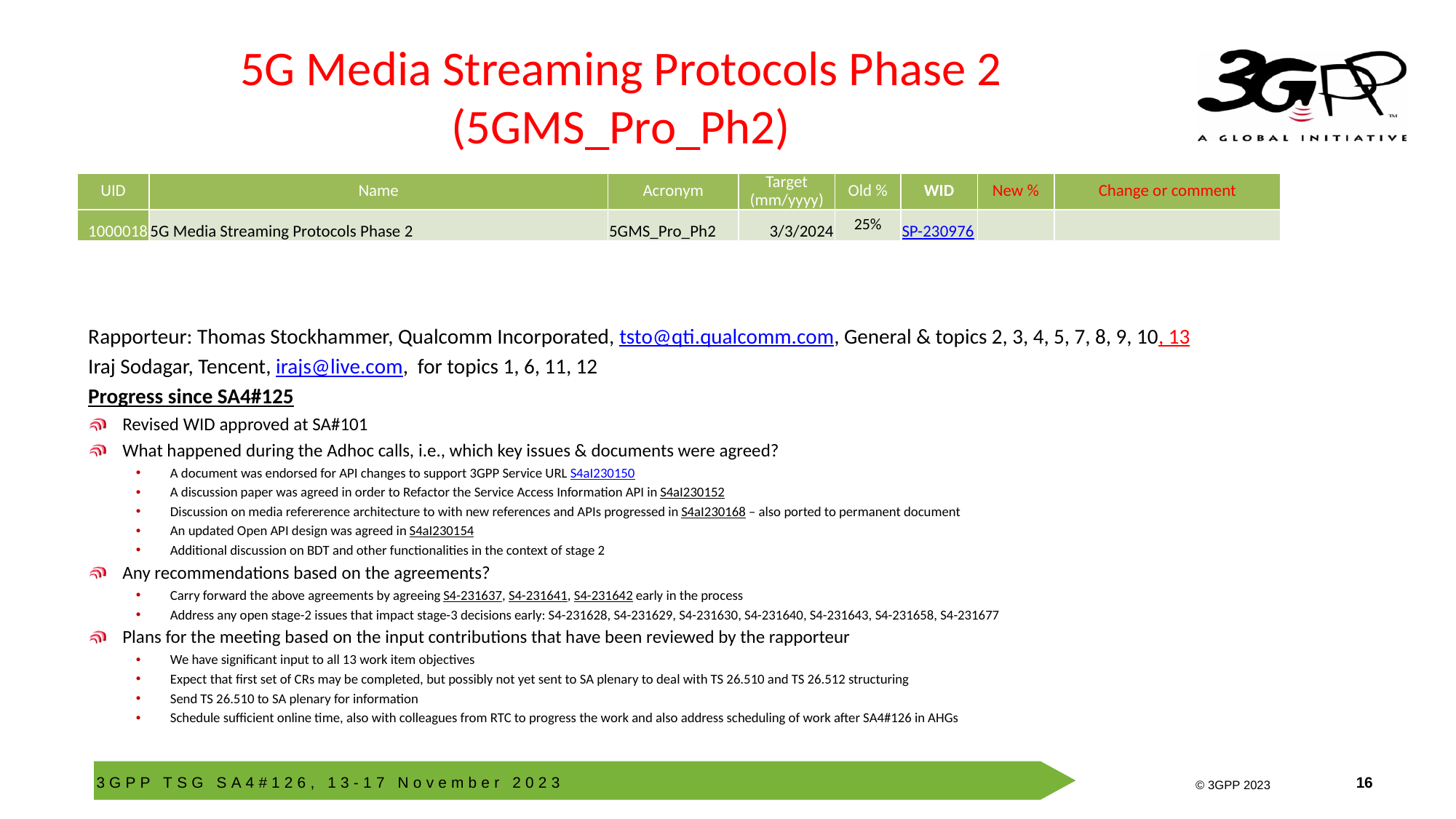

# 5G Media Streaming Protocols Phase 2 (5GMS_Pro_Ph2)
| UID | Name | Acronym | Target (mm/yyyy) | Old % | WID | New % | Change or comment |
| --- | --- | --- | --- | --- | --- | --- | --- |
| 1000018 | 5G Media Streaming Protocols Phase 2 | 5GMS\_Pro\_Ph2 | 3/3/2024 | 25% | SP-230976 |  |  |
Rapporteur: Thomas Stockhammer, Qualcomm Incorporated, tsto@qti.qualcomm.com, General & topics 2, 3, 4, 5, 7, 8, 9, 10, 13
Iraj Sodagar, Tencent, irajs@live.com,  for topics 1, 6, 11, 12
Progress since SA4#125
Revised WID approved at SA#101
What happened during the Adhoc calls, i.e., which key issues & documents were agreed?
A document was endorsed for API changes to support 3GPP Service URL S4aI230150
A discussion paper was agreed in order to Refactor the Service Access Information API in S4aI230152
Discussion on media refererence architecture to with new references and APIs progressed in S4aI230168 – also ported to permanent document
An updated Open API design was agreed in S4aI230154
Additional discussion on BDT and other functionalities in the context of stage 2
Any recommendations based on the agreements?
Carry forward the above agreements by agreeing S4-231637, S4-231641, S4-231642 early in the process
Address any open stage-2 issues that impact stage-3 decisions early: S4-231628, S4-231629, S4-231630, S4-231640, S4-231643, S4-231658, S4-231677
Plans for the meeting based on the input contributions that have been reviewed by the rapporteur
We have significant input to all 13 work item objectives
Expect that first set of CRs may be completed, but possibly not yet sent to SA plenary to deal with TS 26.510 and TS 26.512 structuring
Send TS 26.510 to SA plenary for information
Schedule sufficient online time, also with colleagues from RTC to progress the work and also address scheduling of work after SA4#126 in AHGs